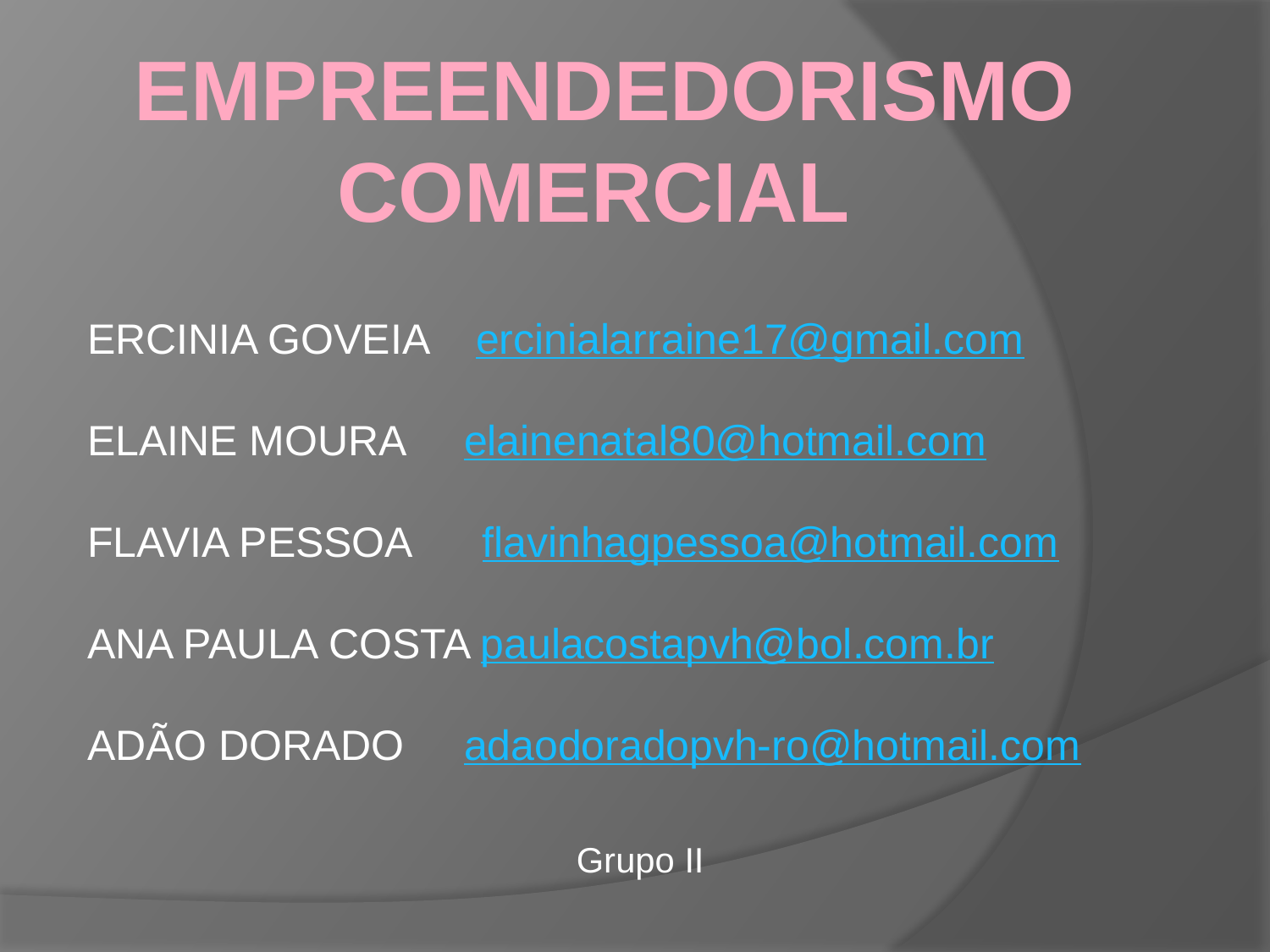

# EMPREENDEDORISMO COMERCIAL
ERCINIA GOVEIA    ercinialarraine17@gmail.com

ELAINE MOURA     elainenatal80@hotmail.com

FLAVIA PESSOA      flavinhagpessoa@hotmail.com

ANA PAULA COSTA paulacostapvh@bol.com.br

ADÃO DORADO     adaodoradopvh-ro@hotmail.com

Grupo II